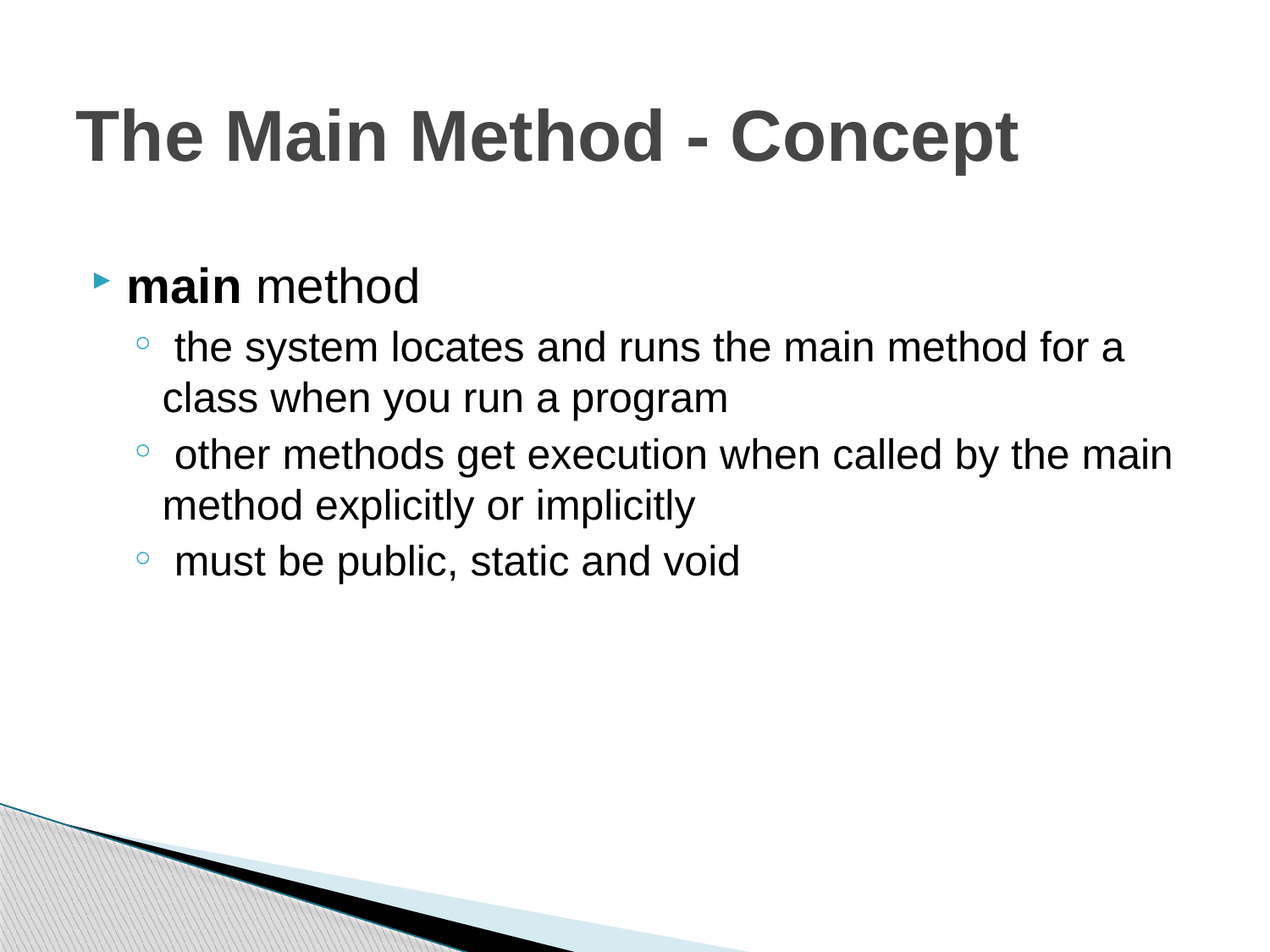

# The Main Method - Concept

main method
 the system locates and runs the main method for a class when you run a program
 other methods get execution when called by the main method explicitly or implicitly
 must be public, static and void